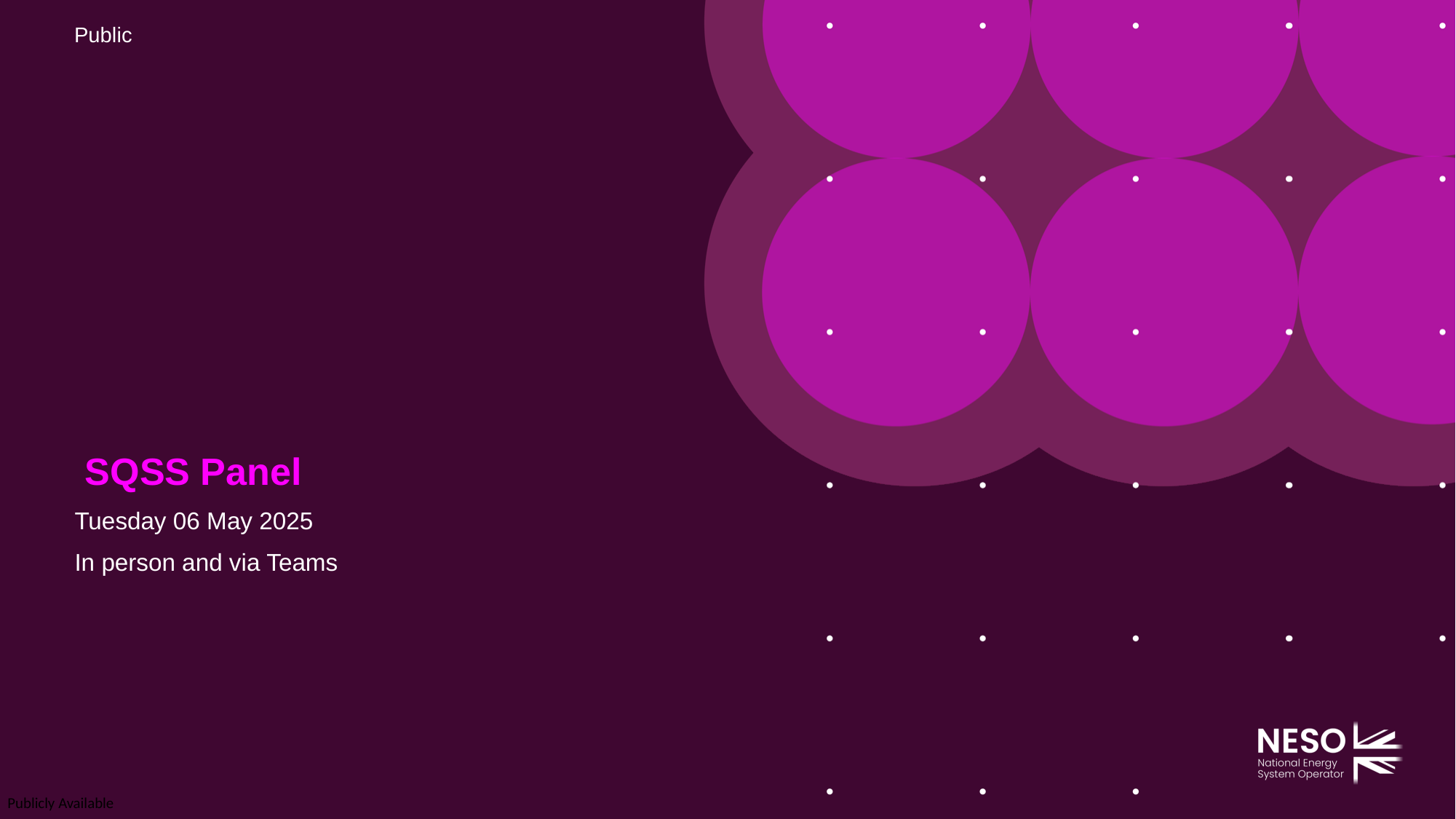

# SQSS Panel
Tuesday 06 May 2025
In person and via Teams